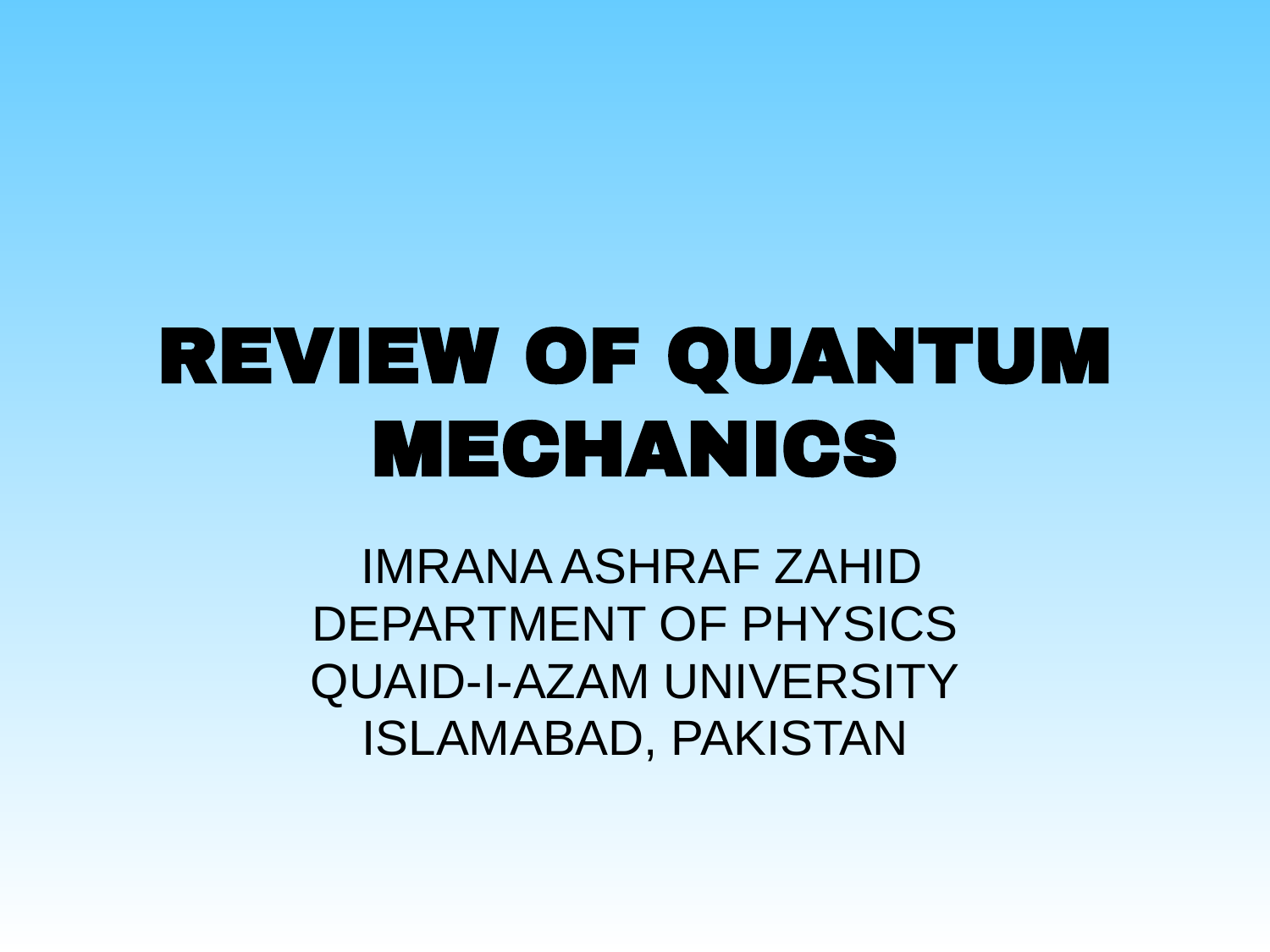

# REVIEW OF QUANTUM MECHANICS
 IMRANA ASHRAF ZAHID
DEPARTMENT OF PHYSICS
QUAID-I-AZAM UNIVERSITY
ISLAMABAD, PAKISTAN